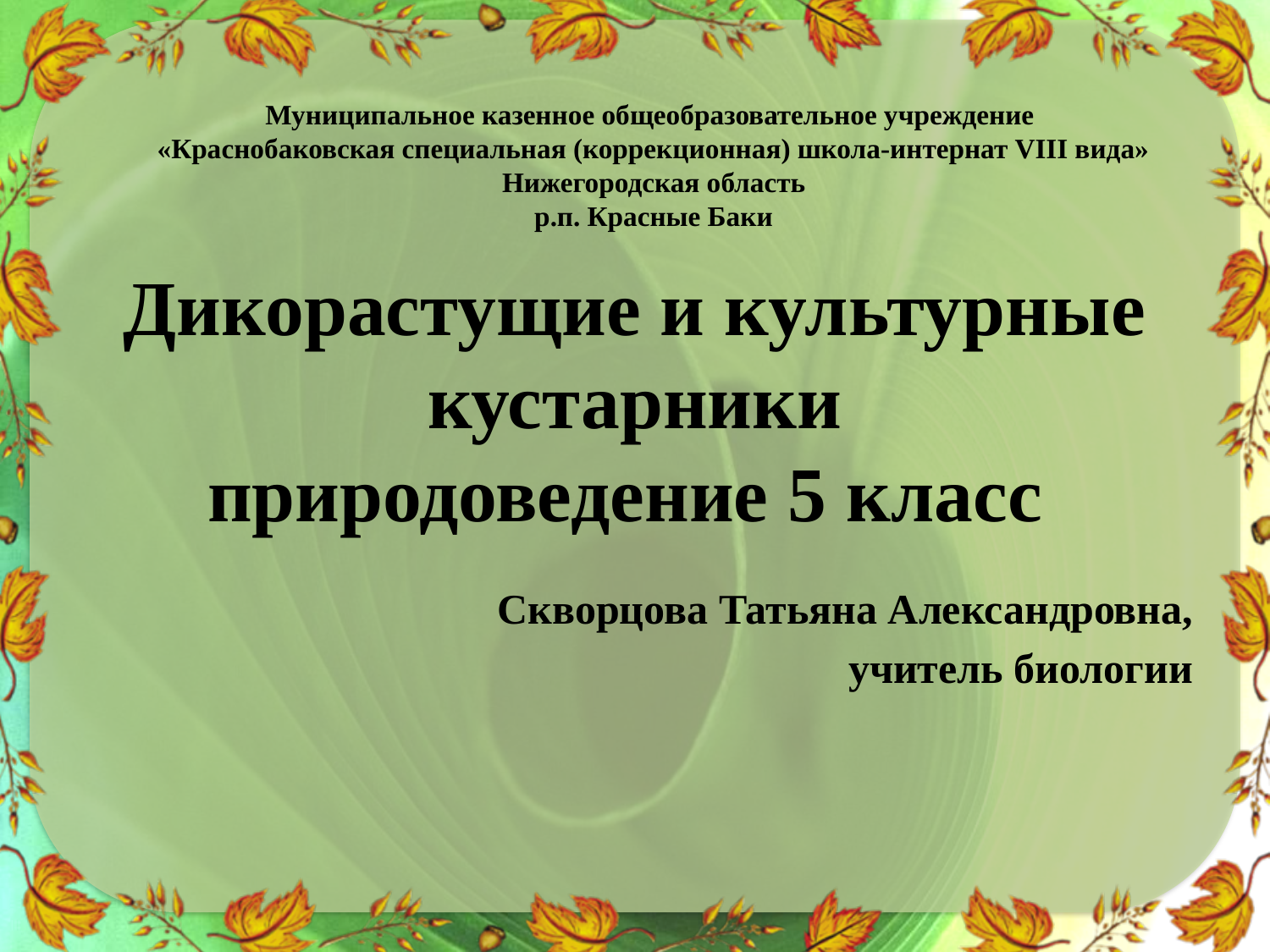

Муниципальное казенное общеобразовательное учреждение
«Краснобаковская специальная (коррекционная) школа-интернат VIII вида»
Нижегородская область
р.п. Красные Баки
# Дикорастущие и культурные кустарники природоведение 5 класс
Скворцова Татьяна Александровна,
учитель биологии